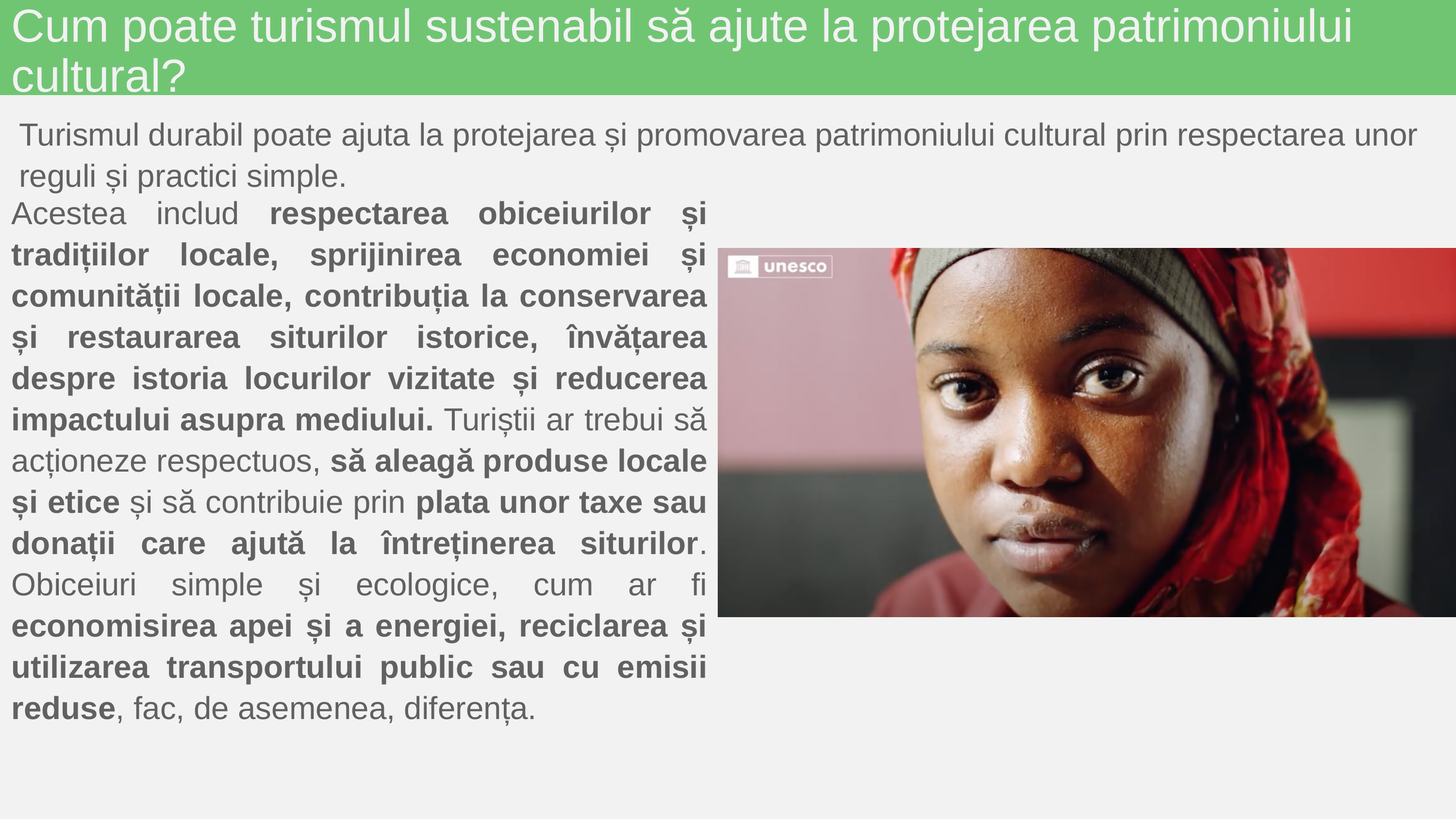

Cum poate turismul sustenabil să ajute la protejarea patrimoniului cultural?

Acestea includ respectarea obiceiurilor și tradițiilor locale, sprijinirea economiei și comunității locale, contribuția la conservarea și restaurarea siturilor istorice, învățarea despre istoria locurilor vizitate și reducerea impactului asupra mediului. Turiștii ar trebui să acționeze respectuos, să aleagă produse locale și etice și să contribuie prin plata unor taxe sau donații care ajută la întreținerea siturilor. Obiceiuri simple și ecologice, cum ar fi economisirea apei și a energiei, reciclarea și utilizarea transportului public sau cu emisii reduse, fac, de asemenea, diferența.
Turismul durabil poate ajuta la protejarea și promovarea patrimoniului cultural prin respectarea unor reguli și practici simple.